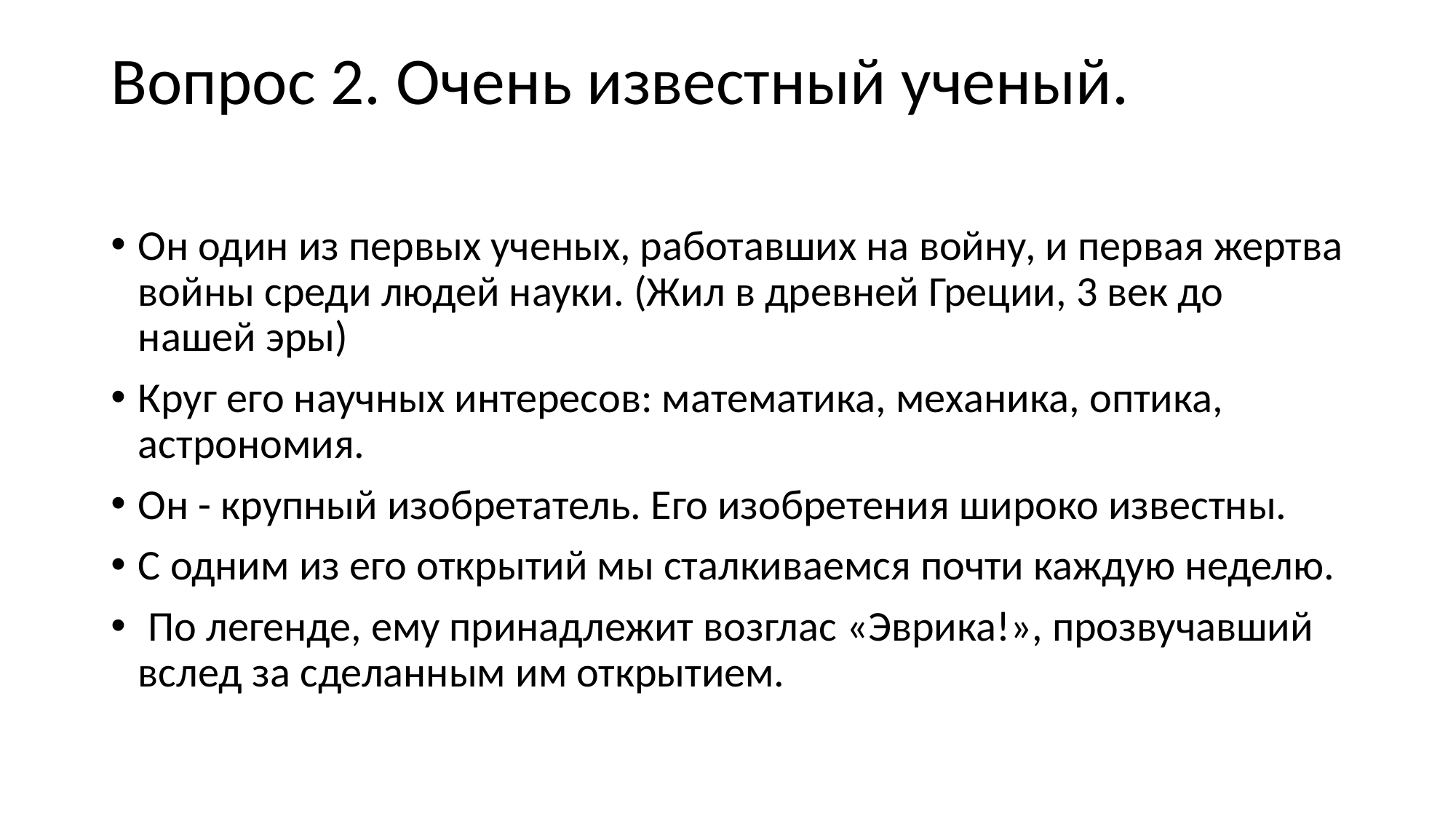

# Вопрос 2. Очень известный ученый.
Он один из первых ученых, работавших на войну, и первая жертва войны среди людей науки. (Жил в древней Греции, 3 век до нашей эры)
Круг его научных интересов: математика, механика, оптика, астрономия.
Он - крупный изобретатель. Его изобретения широко известны.
С одним из его открытий мы сталкиваемся почти каждую неделю.
 По легенде, ему принадлежит возглас «Эврика!», прозвучавший вслед за сделанным им открытием.